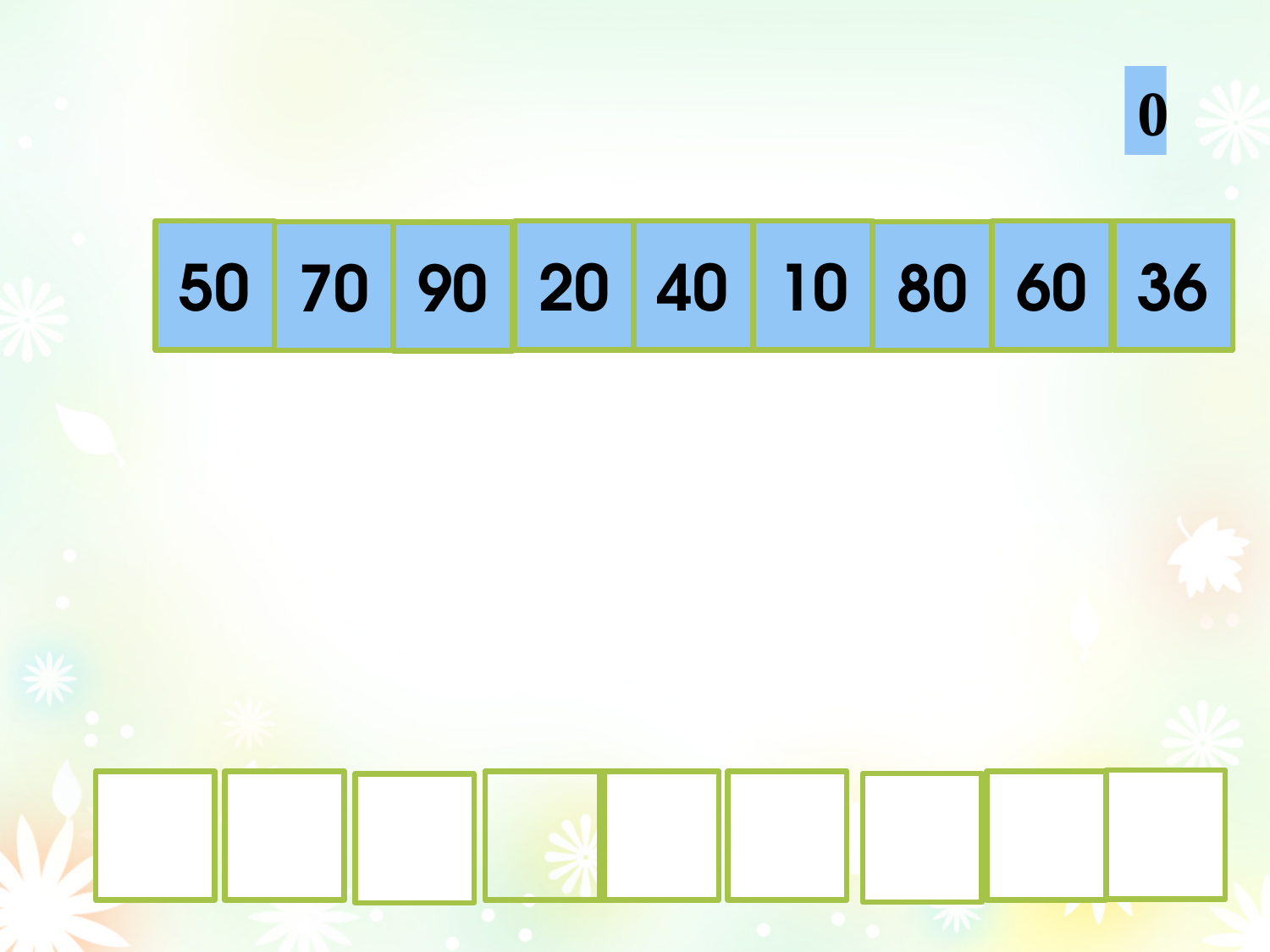

#
0
50
20
36
60
10
40
70
80
90